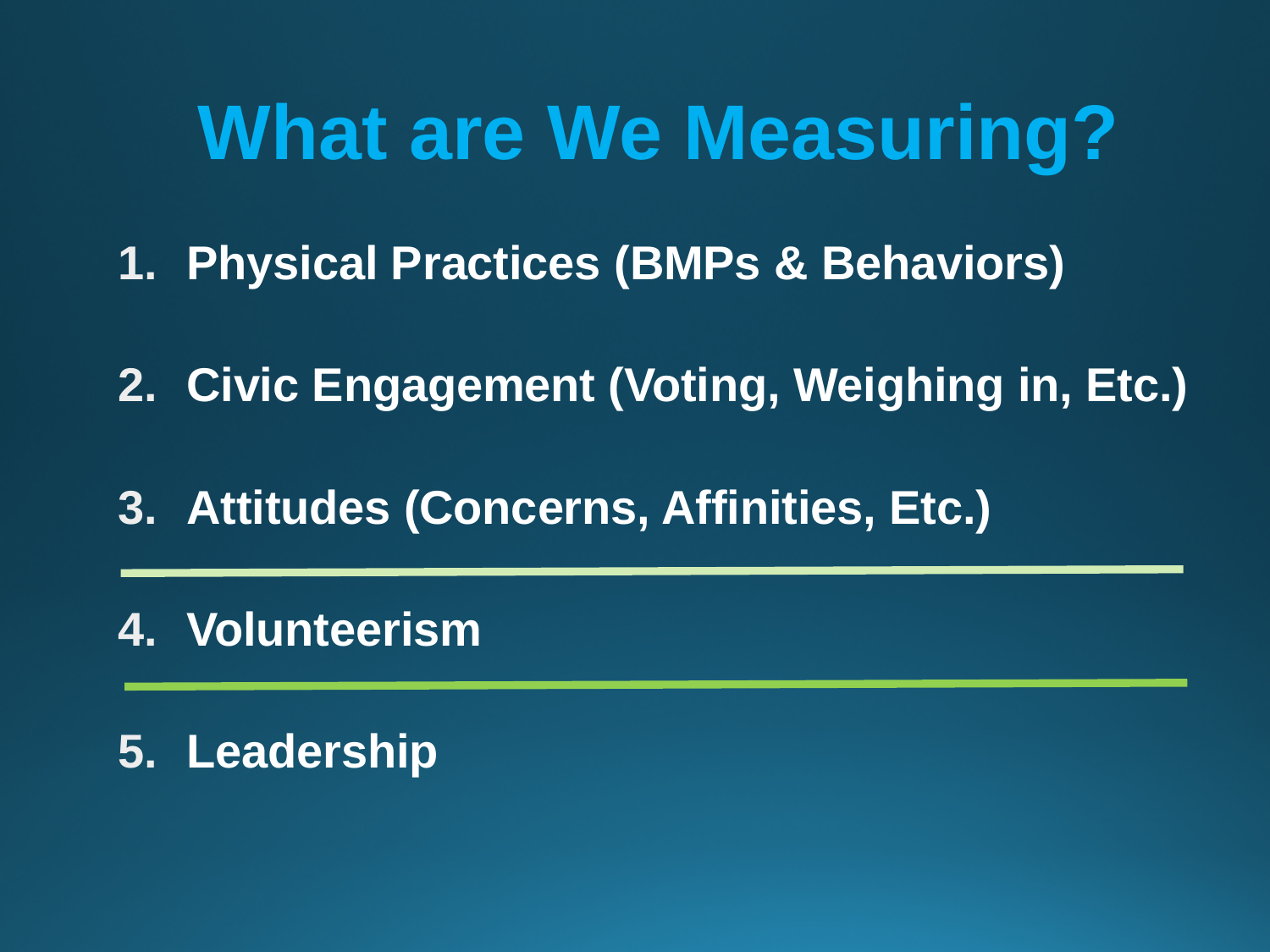

# What are We Measuring?
Physical Practices (BMPs & Behaviors)
Civic Engagement (Voting, Weighing in, Etc.)
Attitudes (Concerns, Affinities, Etc.)
Volunteerism
Leadership